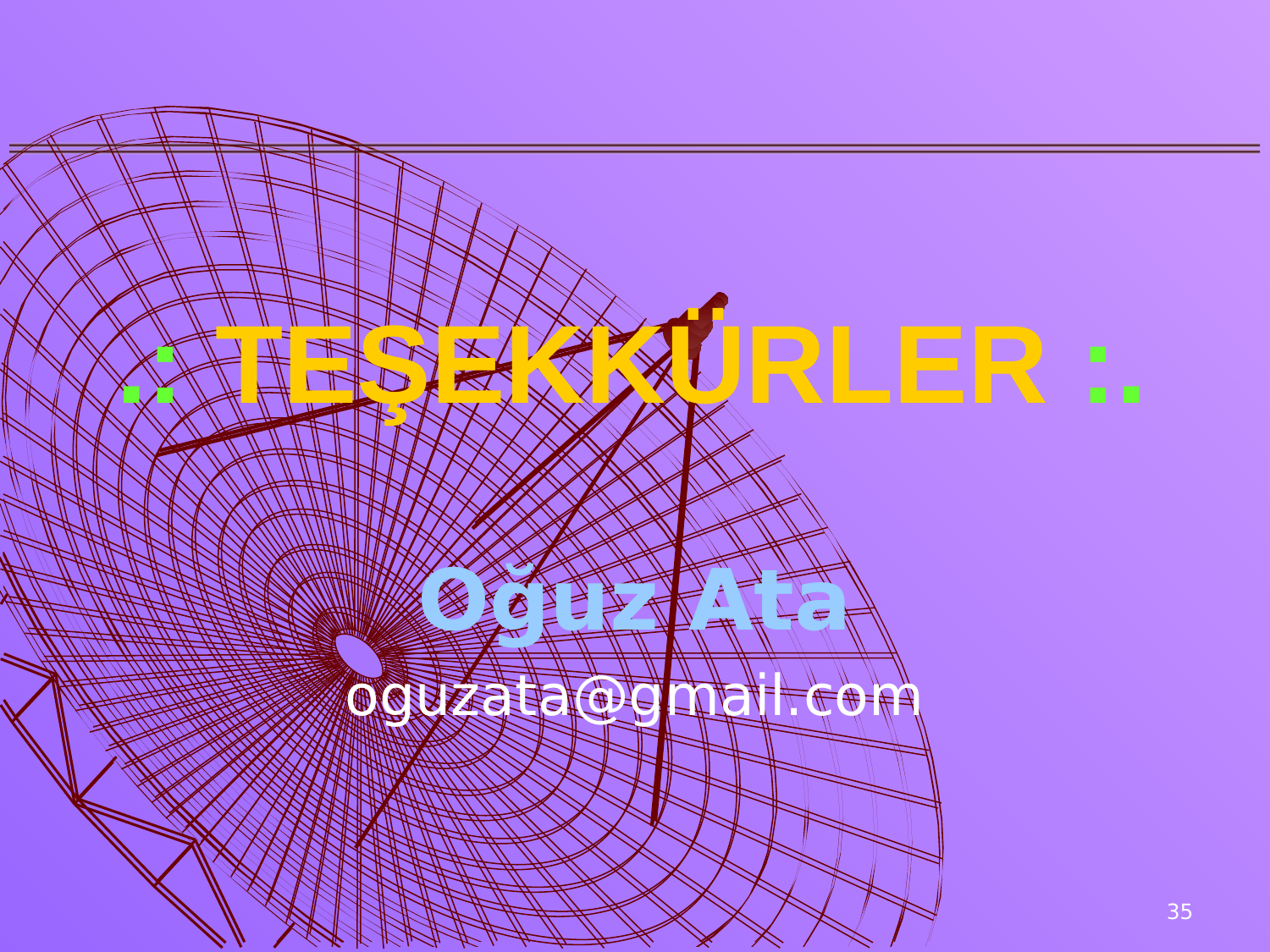

# .: TEŞEKKÜRLER :.
Oğuz Ata
oguzata@gmail.com
35